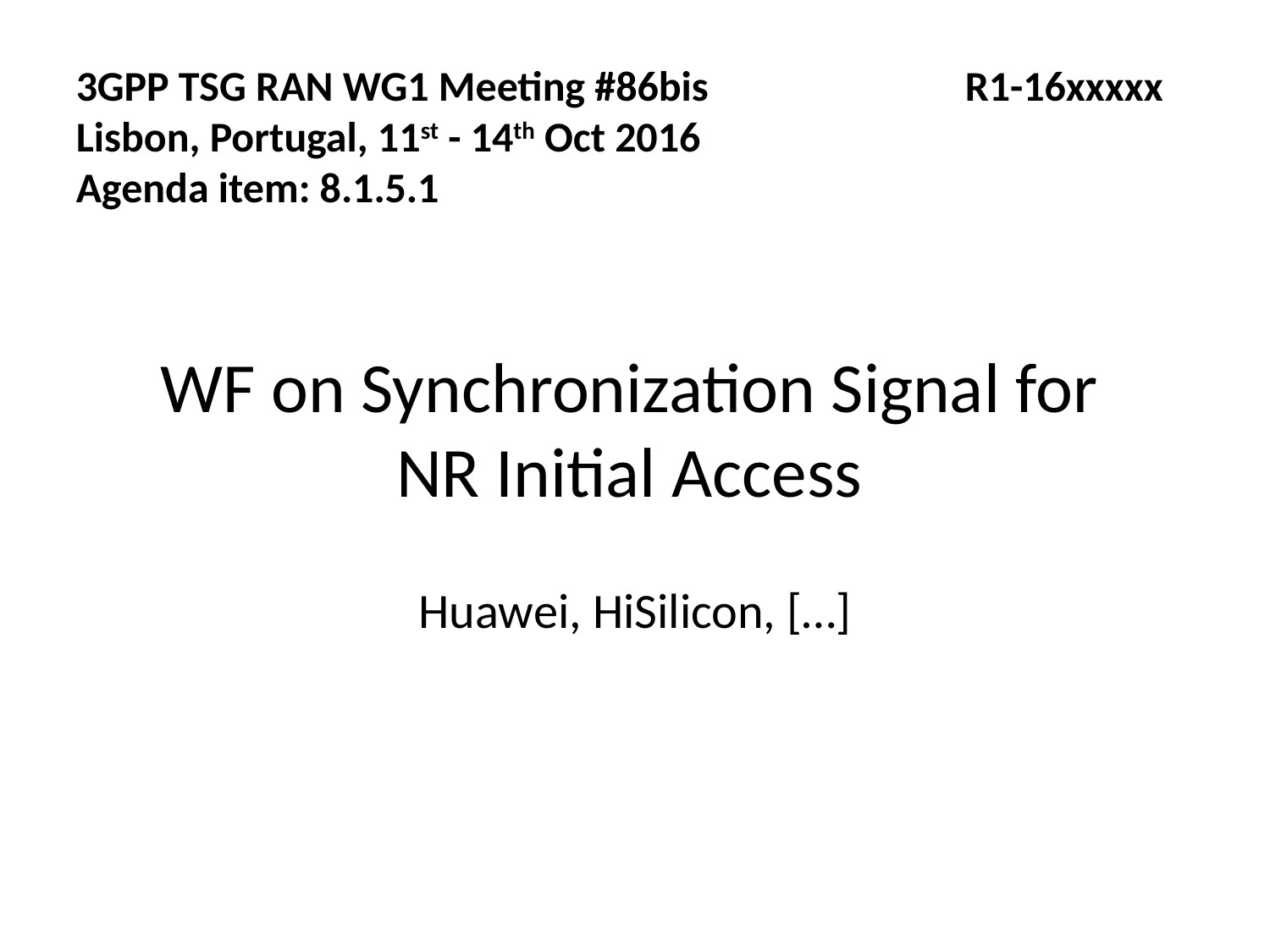

3GPP TSG RAN WG1 Meeting #86bis			R1-16xxxxx
Lisbon, Portugal, 11st - 14th Oct 2016
Agenda item: 8.1.5.1
WF on Synchronization Signal for NR Initial Access
Huawei, HiSilicon, […]